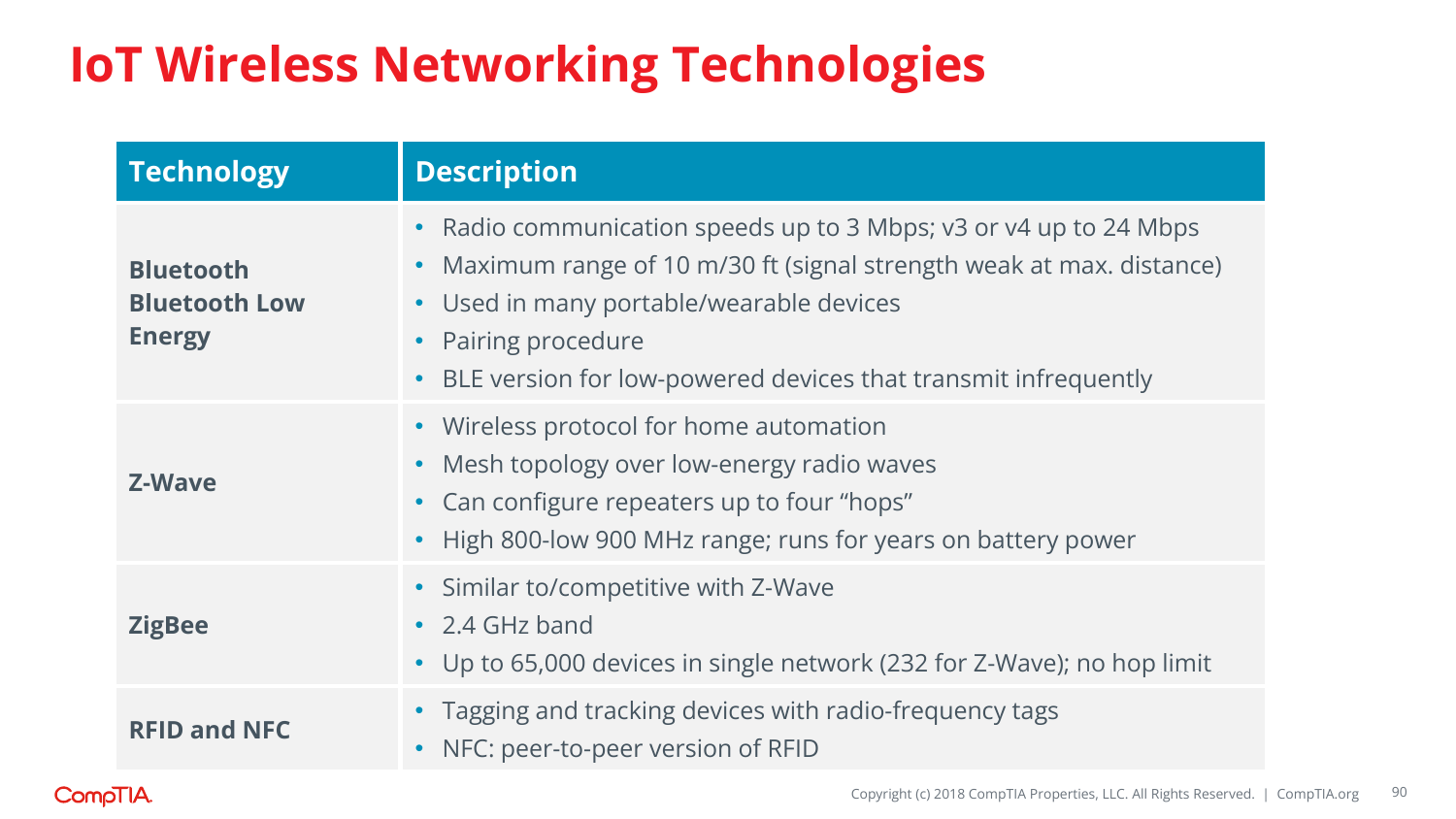

# IoT Wireless Networking Technologies
| Technology | Description |
| --- | --- |
| Bluetooth Bluetooth Low Energy | Radio communication speeds up to 3 Mbps; v3 or v4 up to 24 Mbps Maximum range of 10 m/30 ft (signal strength weak at max. distance) Used in many portable/wearable devices Pairing procedure BLE version for low-powered devices that transmit infrequently |
| Z-Wave | Wireless protocol for home automation Mesh topology over low-energy radio waves Can configure repeaters up to four “hops” High 800-low 900 MHz range; runs for years on battery power |
| ZigBee | Similar to/competitive with Z-Wave 2.4 GHz band Up to 65,000 devices in single network (232 for Z-Wave); no hop limit |
| RFID and NFC | Tagging and tracking devices with radio-frequency tags NFC: peer-to-peer version of RFID |
90